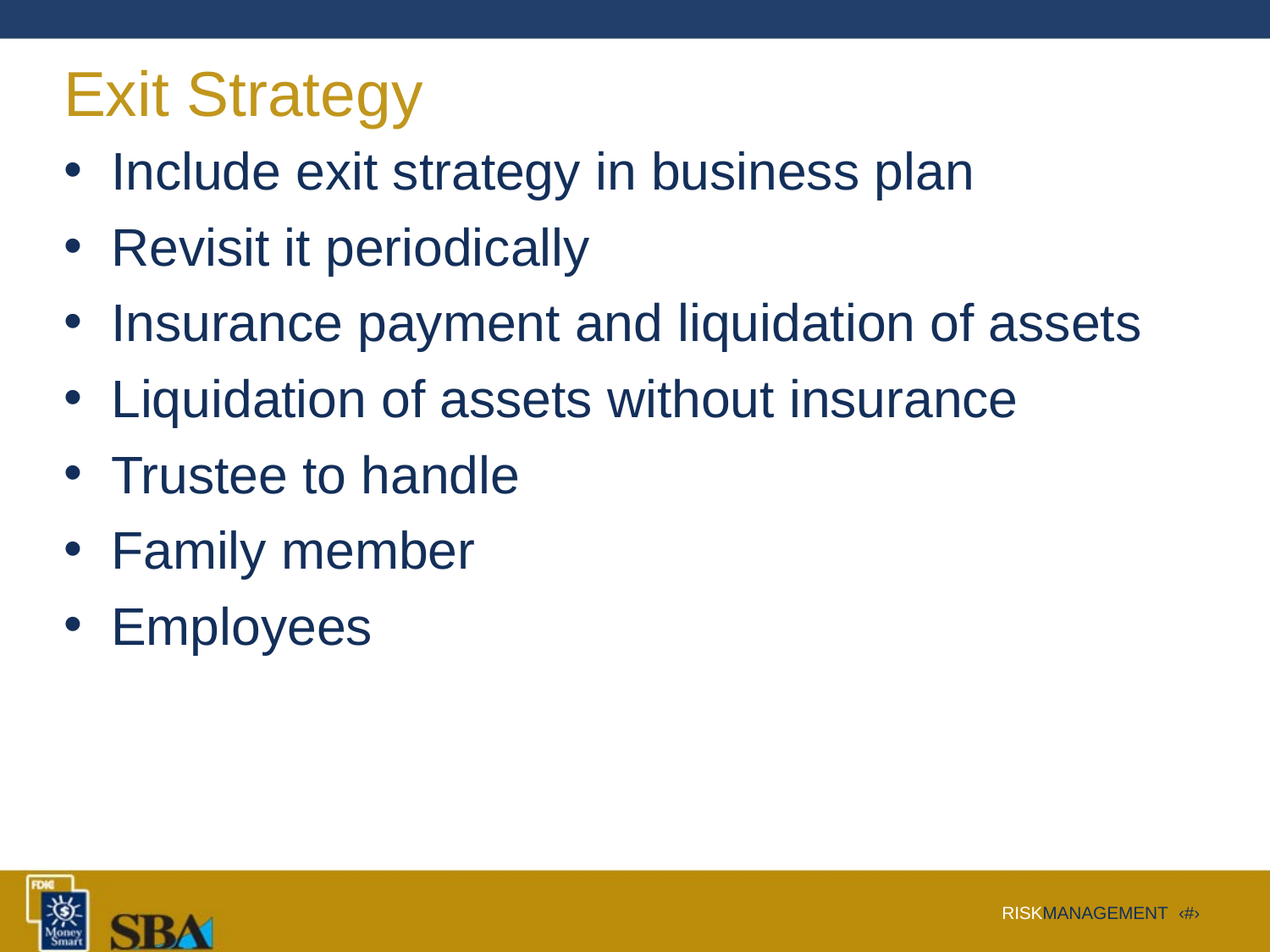

# Exit Strategy
Include exit strategy in business plan
Revisit it periodically
Insurance payment and liquidation of assets
Liquidation of assets without insurance
Trustee to handle
Family member
Employees